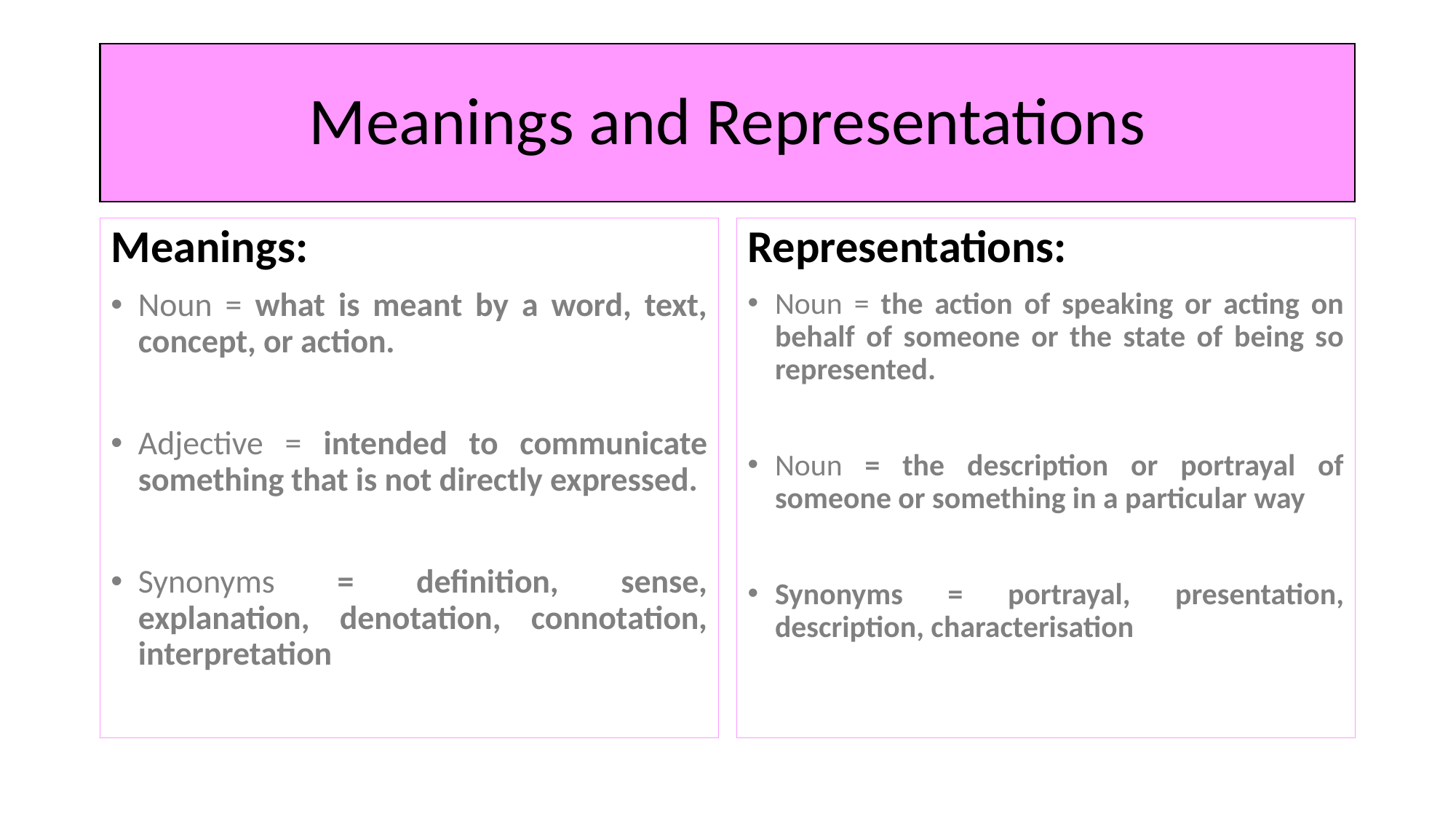

# Meanings and Representations
Meanings:
Noun = what is meant by a word, text, concept, or action.

Adjective = intended to communicate something that is not directly expressed.

Synonyms = definition, sense, explanation, denotation, connotation, interpretation

Representations:
Noun = the action of speaking or acting on behalf of someone or the state of being so represented.

Noun = the description or portrayal of someone or something in a particular way

Synonyms = portrayal, presentation, description, characterisation